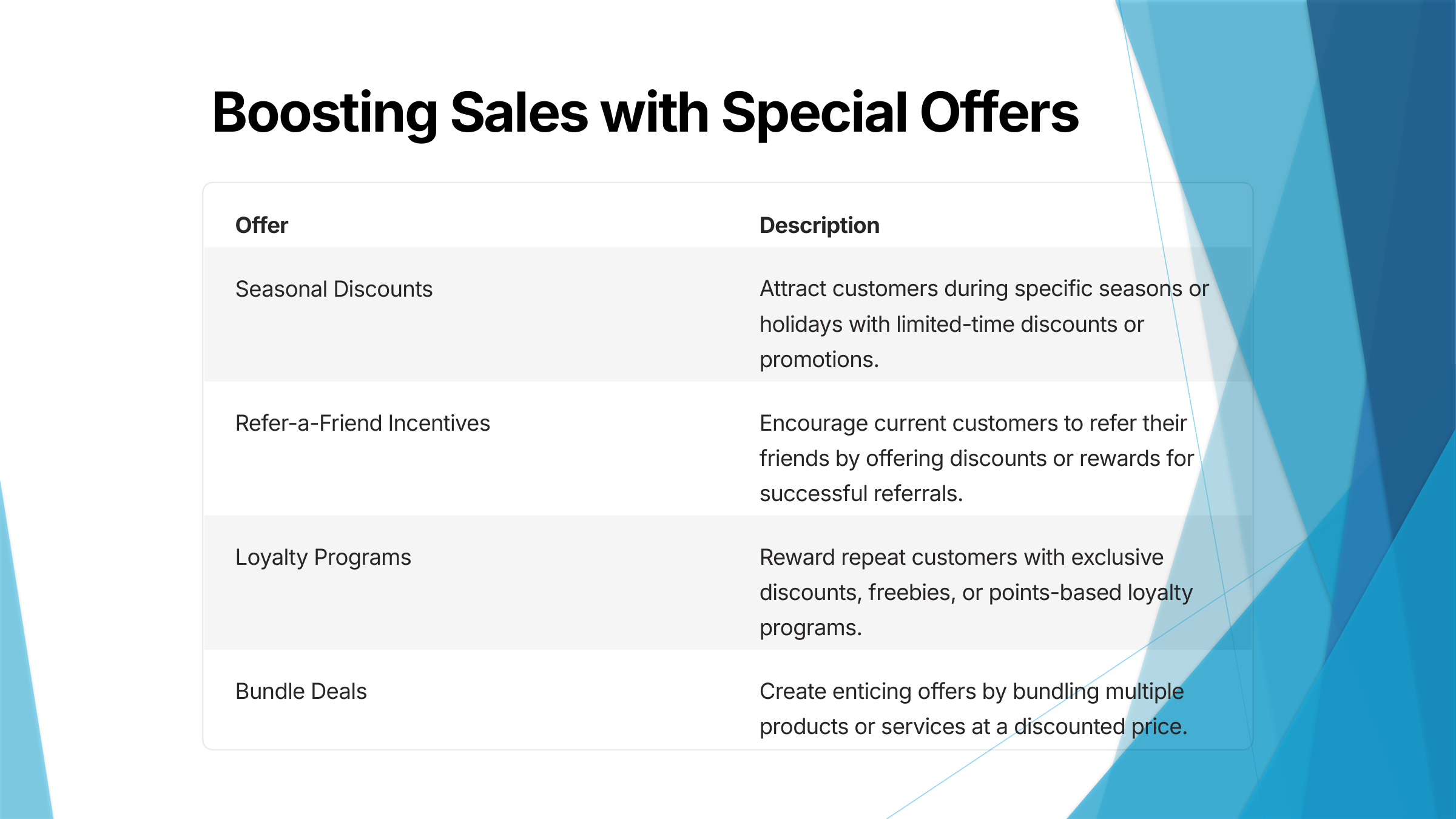

Boosting Sales with Special Offers

Offer
Description

Seasonal Discounts
Attract customers during specific seasons or holidays with limited-time discounts or promotions.

Refer-a-Friend Incentives
Encourage current customers to refer their friends by offering discounts or rewards for successful referrals.

Loyalty Programs
Reward repeat customers with exclusive discounts, freebies, or points-based loyalty programs.

Bundle Deals
Create enticing offers by bundling multiple products or services at a discounted price.